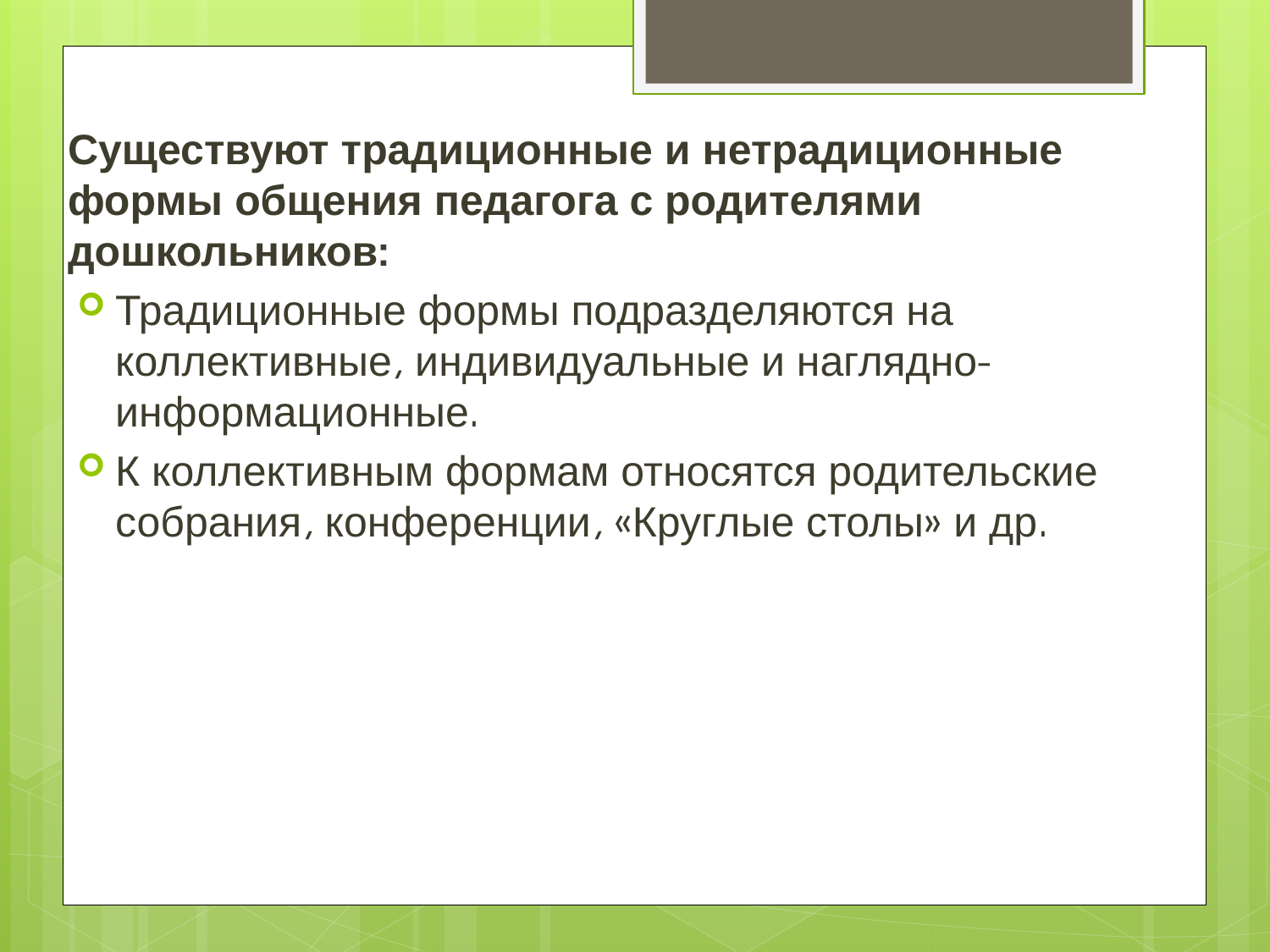

Существуют традиционные и нетрадиционные формы общения педагога с родителями дошкольников:
Традиционные формы подразделяются на коллективные, индивидуальные и наглядно-информационные.
К коллективным формам относятся родительские собрания, конференции, «Круглые столы» и др.